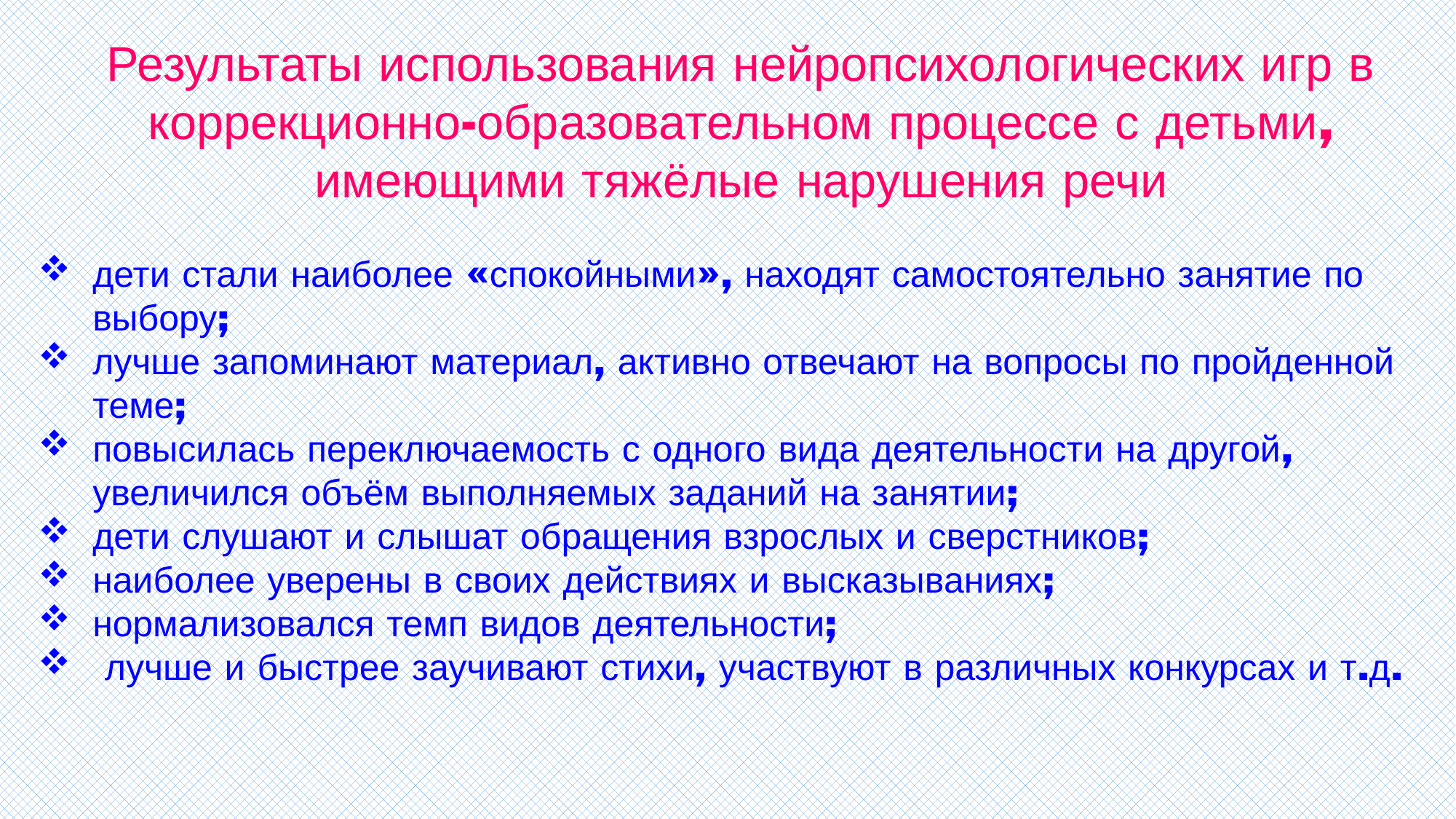

Результаты использования нейропсихологических игр в коррекционно-образовательном процессе с детьми, имеющими тяжёлые нарушения речи

дети стали наиболее «спокойными», находят самостоятельно занятие по выбору;
лучше запоминают материал, активно отвечают на вопросы по пройденной теме;
повысилась переключаемость с одного вида деятельности на другой, увеличился объём выполняемых заданий на занятии;
дети слушают и слышат обращения взрослых и сверстников;
наиболее уверены в своих действиях и высказываниях;
нормализовался темп видов деятельности;
 лучше и быстрее заучивают стихи, участвуют в различных конкурсах и т.д.